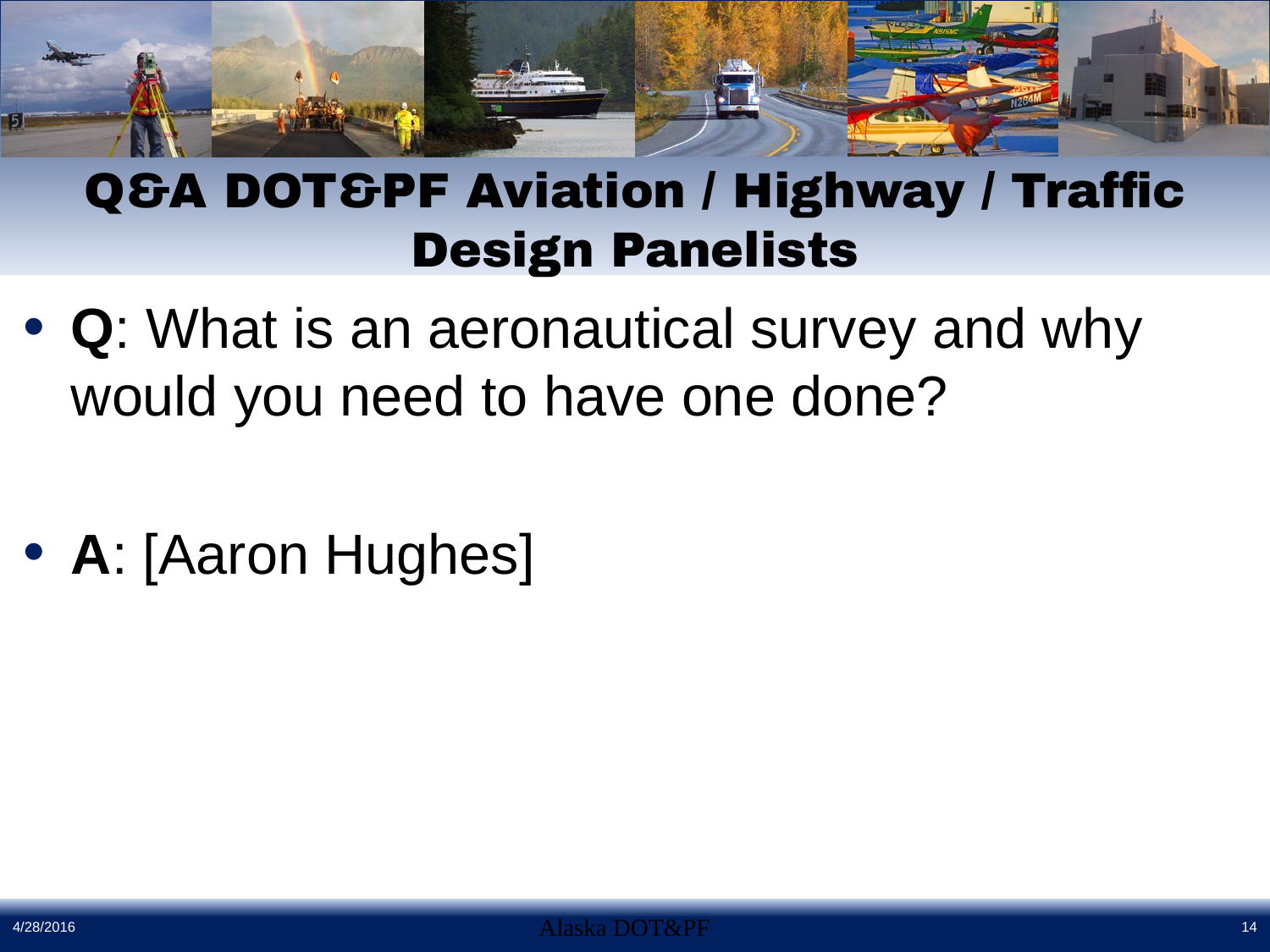

# Q&A DOT&PF Aviation / Highway / Traffic Design Panelists
Q: What is an aeronautical survey and why would you need to have one done?

A: [Aaron Hughes]
4/28/2016
Alaska DOT&PF
14